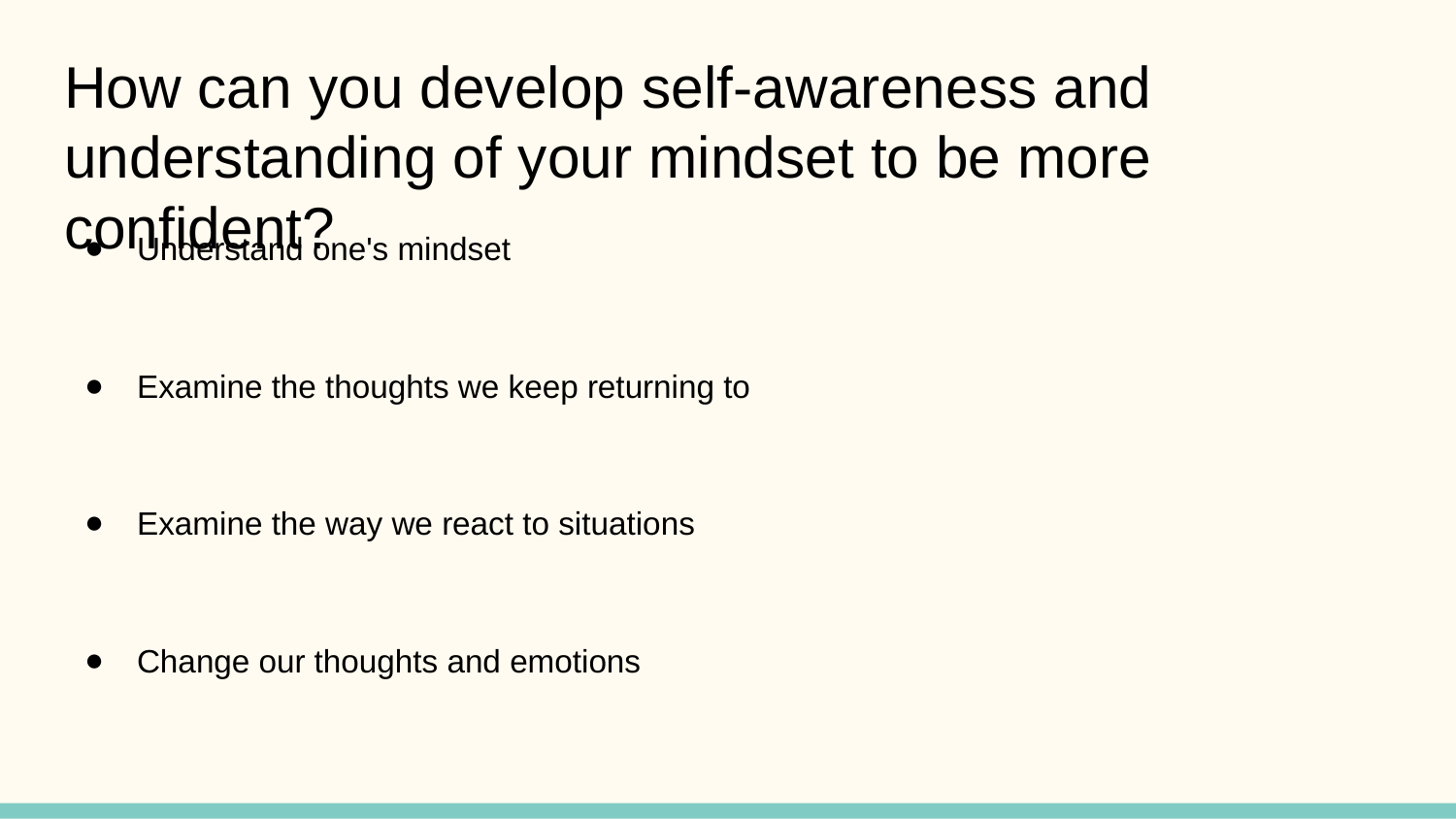

# How can you develop self-awareness and understanding of your mindset to be more confident?
Understand one's mindset

Examine the thoughts we keep returning to

Examine the way we react to situations

Change our thoughts and emotions